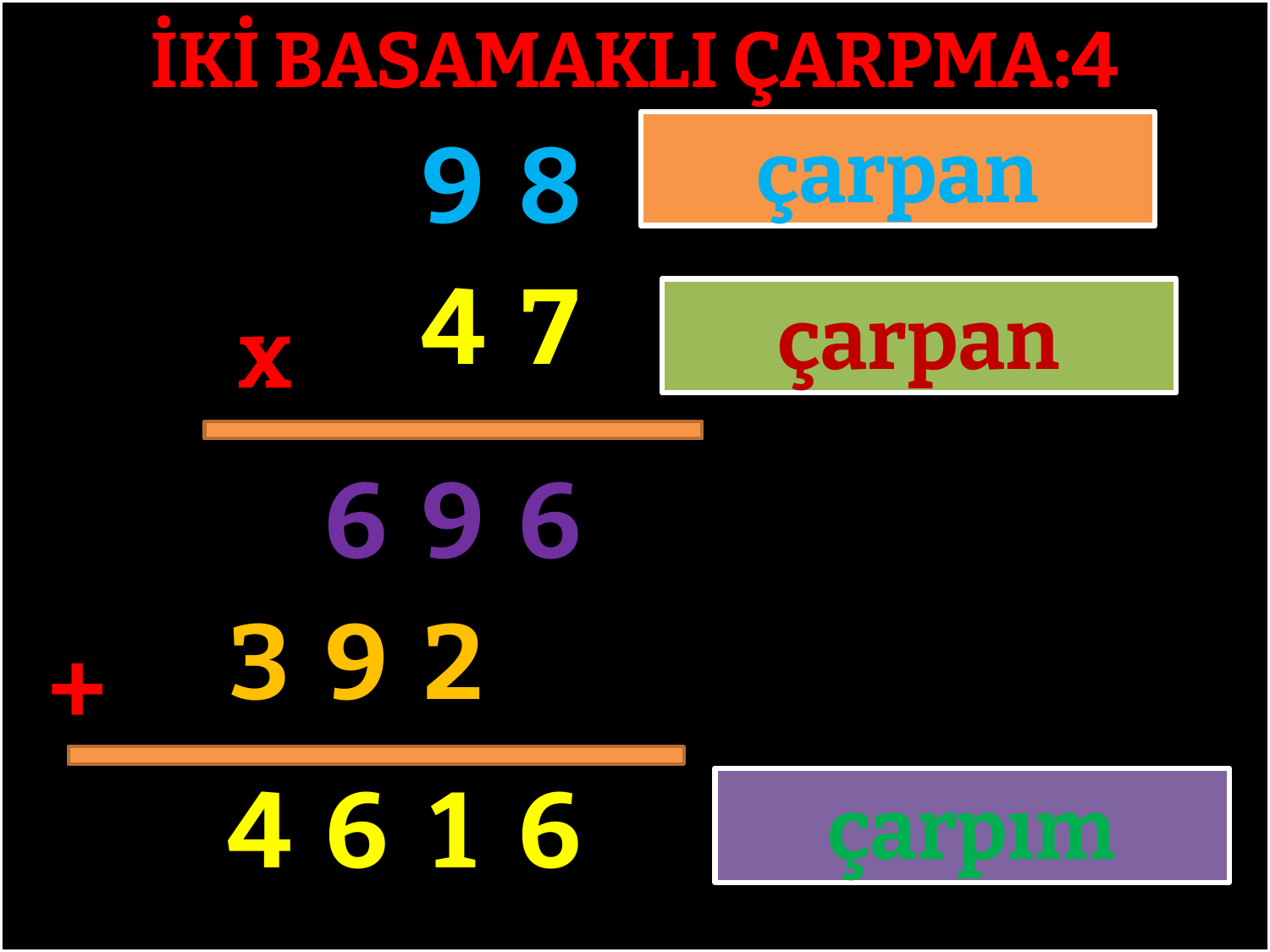

İKİ BASAMAKLI ÇARPMA:4
8
9
çarpan
4
7
çarpan
x
#

6
9
6
3
9
2
+

4
6
1
6
çarpım